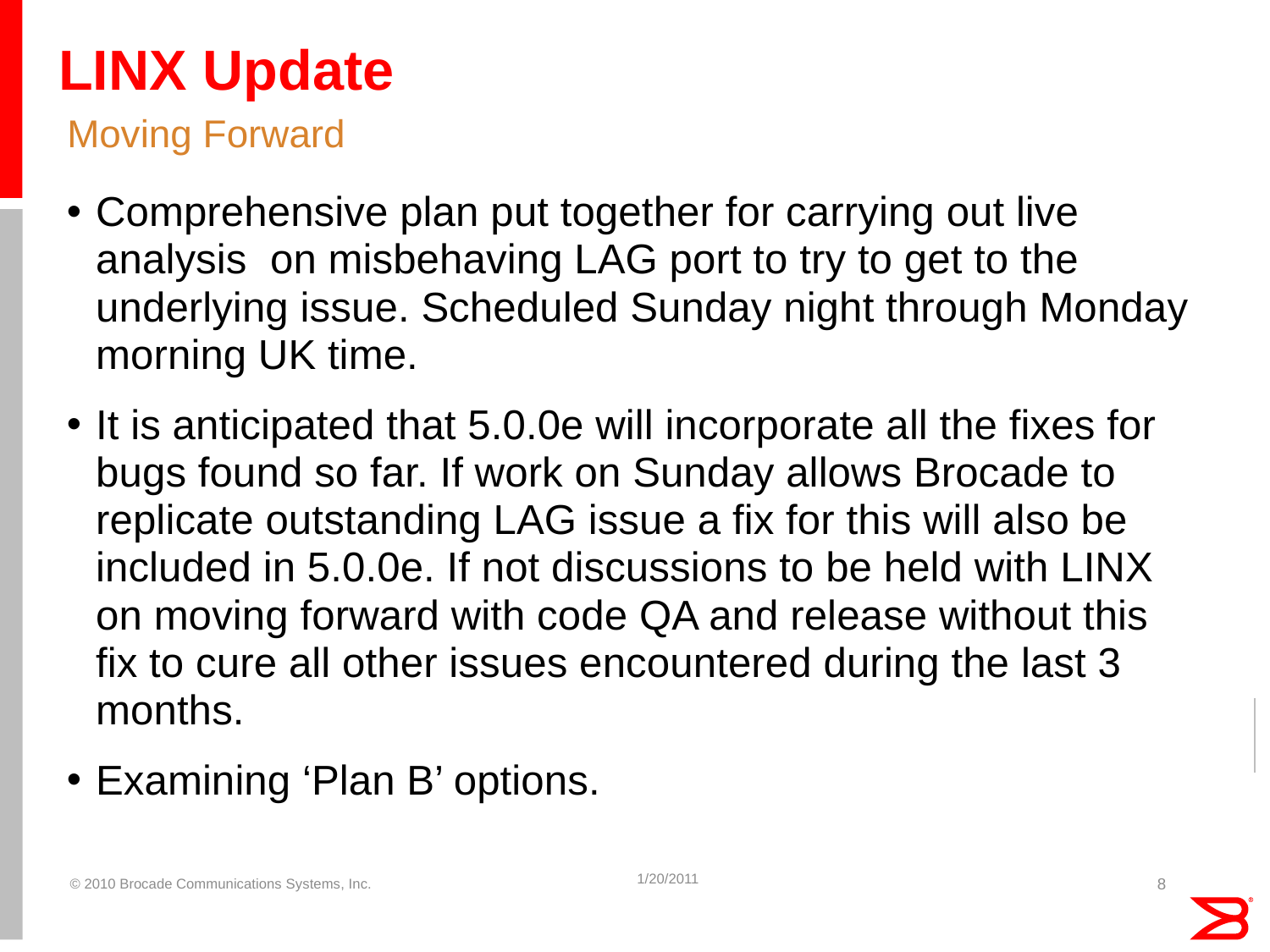

# LINX Update
Moving Forward
Comprehensive plan put together for carrying out live analysis  on misbehaving LAG port to try to get to the underlying issue. Scheduled Sunday night through Monday morning UK time.
It is anticipated that 5.0.0e will incorporate all the fixes for bugs found so far. If work on Sunday allows Brocade to replicate outstanding LAG issue a fix for this will also be included in 5.0.0e. If not discussions to be held with LINX on moving forward with code QA and release without this fix to cure all other issues encountered during the last 3 months.
Examining ‘Plan B’ options.

1/20/2011
© 2010 Brocade Communications Systems, Inc.
8